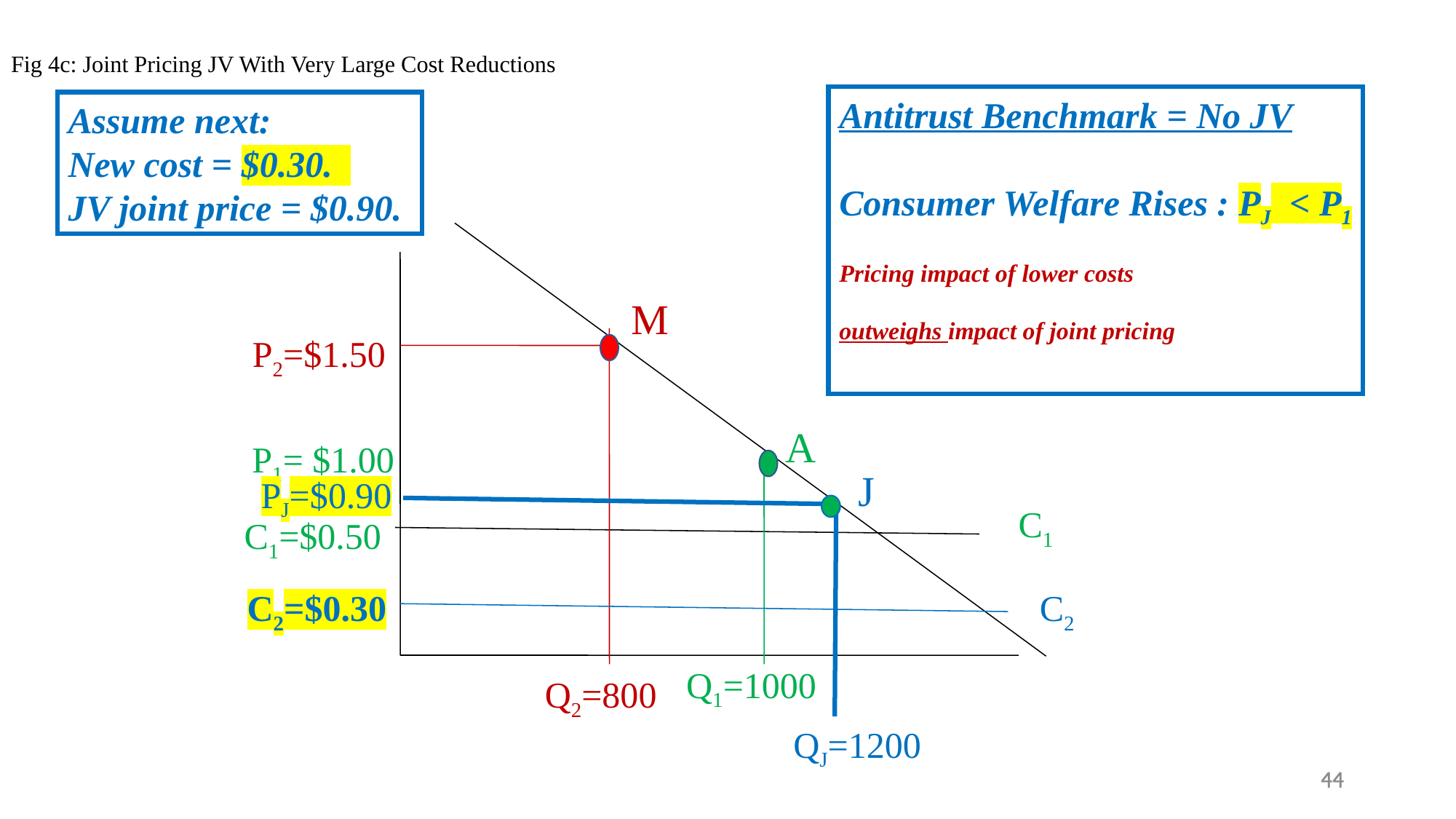

Fig 4c: Joint Pricing JV With Very Large Cost Reductions
Antitrust Benchmark = No JV

Consumer Welfare Rises : PJ  < P1
Pricing impact of lower costs
outweighs impact of joint pricing

Assume next:
New cost = $0.30.
JV joint price = $0.90.

M
P2=$1.50

A
P1= $1.00

J
PJ=$0.90

C1

C1=$0.50

C2
C2=$0.30

Q1=1000
Q2=800
QJ=1200
44